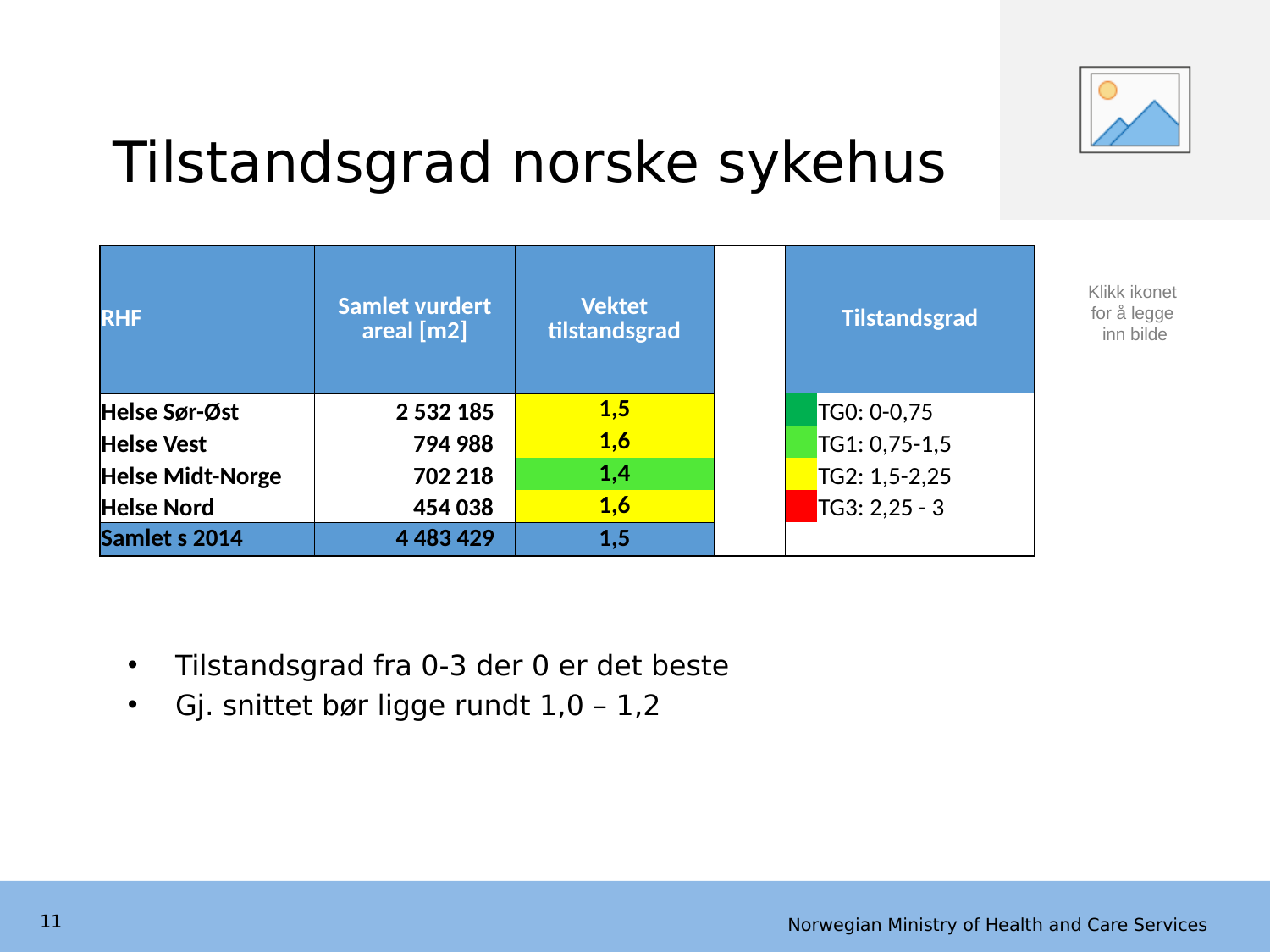

# Tilstandsgrad norske sykehus
| RHF | Samlet vurdert areal [m2] | Vektet tilstandsgrad |  | Tilstandsgrad |  |
| --- | --- | --- | --- | --- | --- |
| Helse Sør-Øst | 2 532 185 | 1,5 |  |  | TG0: 0-0,75 |
| Helse Vest | 794 988 | 1,6 |  |  | TG1: 0,75-1,5 |
| Helse Midt-Norge | 702 218 | 1,4 |  |  | TG2: 1,5-2,25 |
| Helse Nord | 454 038 | 1,6 |  |  | TG3: 2,25 - 3 |
| Samlet s 2014 | 4 483 429 | 1,5 |  |  |  |

Tilstandsgrad fra 0-3 der 0 er det beste
Gj. snittet bør ligge rundt 1,0 – 1,2
11